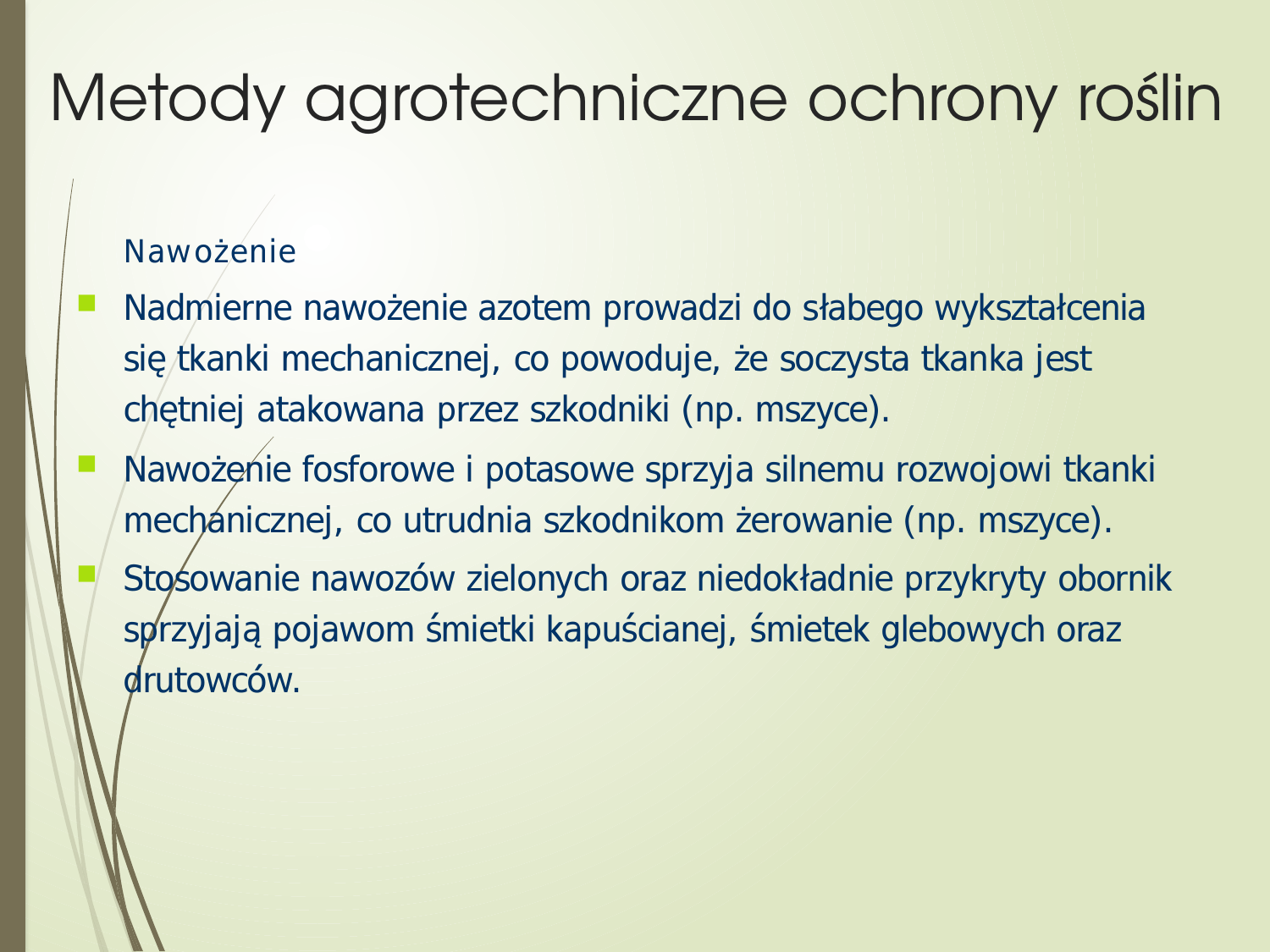

Metody agrotechniczne ochrony roślin
Nawożenie
Nadmierne nawożenie azotem prowadzi do słabego wykształcenia się tkanki mechanicznej, co powoduje, że soczysta tkanka jest
chętniej atakowana przez szkodniki (np. mszyce).
Nawożenie fosforowe i potasowe sprzyja silnemu rozwojowi tkanki mechanicznej, co utrudnia szkodnikom żerowanie (np. mszyce).
Stosowanie nawozów zielonych oraz niedokładnie przykryty obornik sprzyjają pojawom śmietki kapuścianej, śmietek glebowych oraz
drutowców.